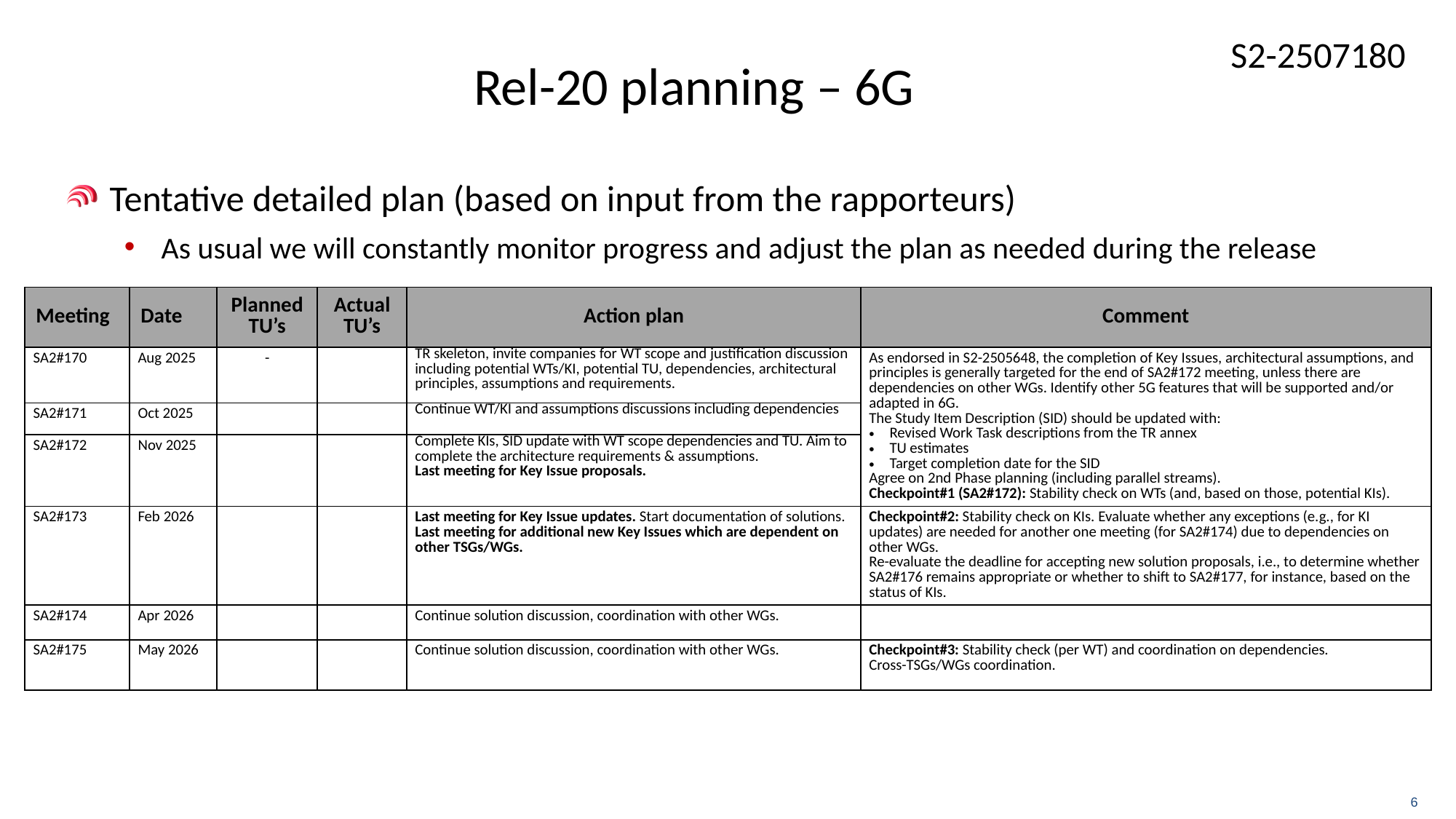

# Rel-20 planning – 6G
Tentative detailed plan (based on input from the rapporteurs)
As usual we will constantly monitor progress and adjust the plan as needed during the release

| Meeting | Date | Planned TU’s | Actual TU’s | Action plan | Comment |
| --- | --- | --- | --- | --- | --- |
| SA2#170 | Aug 2025 | - |  | TR skeleton, invite companies for WT scope and justification discussion including potential WTs/KI, potential TU, dependencies, architectural principles, assumptions and requirements. | As endorsed in S2-2505648, the completion of Key Issues, architectural assumptions, and principles is generally targeted for the end of SA2#172 meeting, unless there are dependencies on other WGs. Identify other 5G features that will be supported and/or adapted in 6G. The Study Item Description (SID) should be updated with: Revised Work Task descriptions from the TR annex TU estimates Target completion date for the SID Agree on 2nd Phase planning (including parallel streams). Checkpoint#1 (SA2#172): Stability check on WTs (and, based on those, potential KIs). |
| SA2#171 | Oct 2025 |  |  | Continue WT/KI and assumptions discussions including dependencies |  |
| SA2#172 | Nov 2025 |  |  | Complete KIs, SID update with WT scope dependencies and TU. Aim to complete the architecture requirements & assumptions. Last meeting for Key Issue proposals. |  |
| SA2#173 | Feb 2026 |  |  | Last meeting for Key Issue updates. Start documentation of solutions. Last meeting for additional new Key Issues which are dependent on other TSGs/WGs. | Checkpoint#2: Stability check on KIs. Evaluate whether any exceptions (e.g., for KI updates) are needed for another one meeting (for SA2#174) due to dependencies on other WGs. Re-evaluate the deadline for accepting new solution proposals, i.e., to determine whether SA2#176 remains appropriate or whether to shift to SA2#177, for instance, based on the status of KIs. |
| SA2#174 | Apr 2026 |  |  | Continue solution discussion, coordination with other WGs. |  |
| SA2#175 | May 2026 |  |  | Continue solution discussion, coordination with other WGs. | Checkpoint#3: Stability check (per WT) and coordination on dependencies. Cross-TSGs/WGs coordination. |